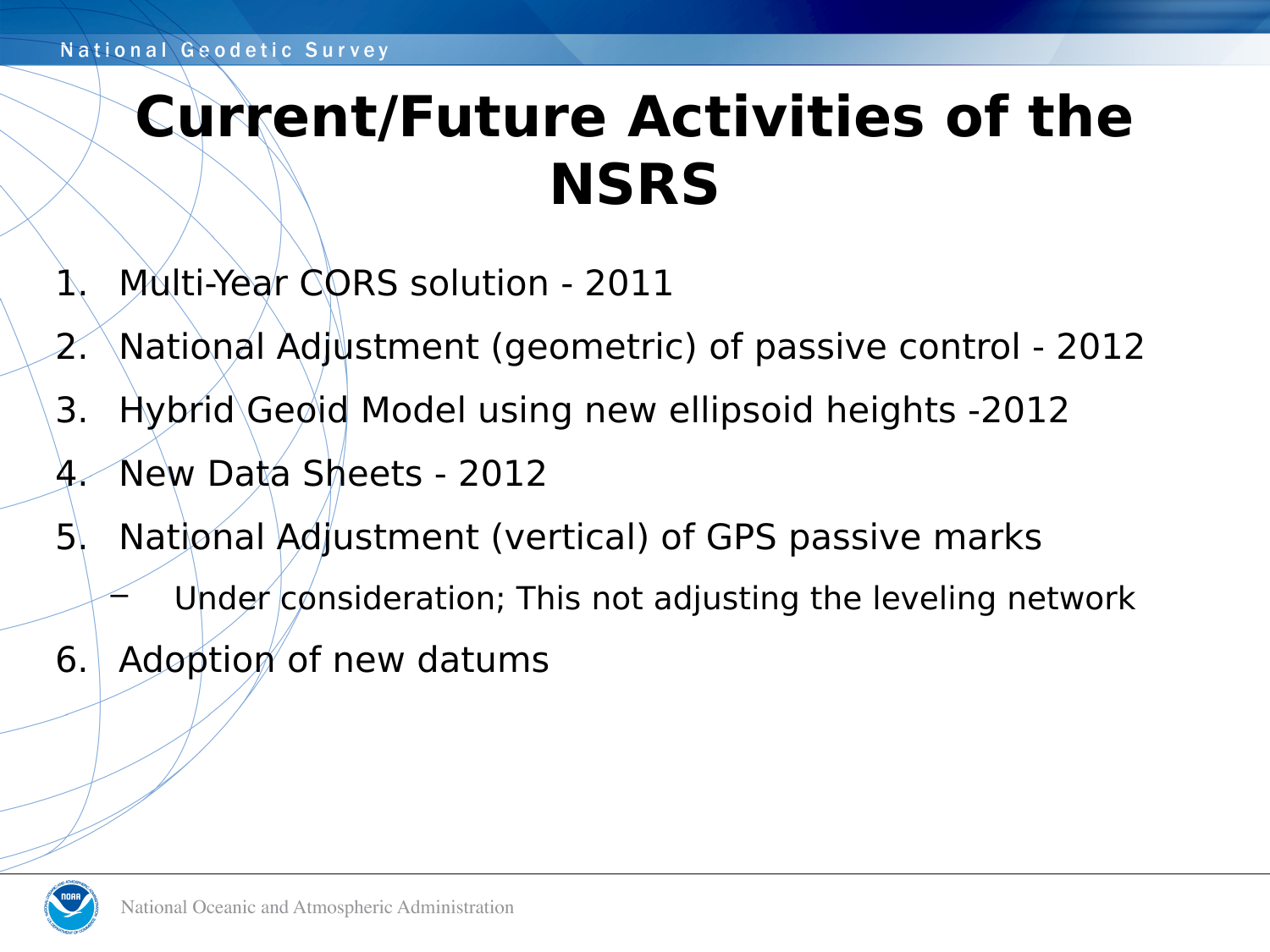

# Current/Future Activities of the NSRS
Multi-Year CORS solution - 2011
National Adjustment (geometric) of passive control - 2012
Hybrid Geoid Model using new ellipsoid heights -2012
New Data Sheets - 2012
National Adjustment (vertical) of GPS passive marks
Under consideration; This not adjusting the leveling network
Adoption of new datums